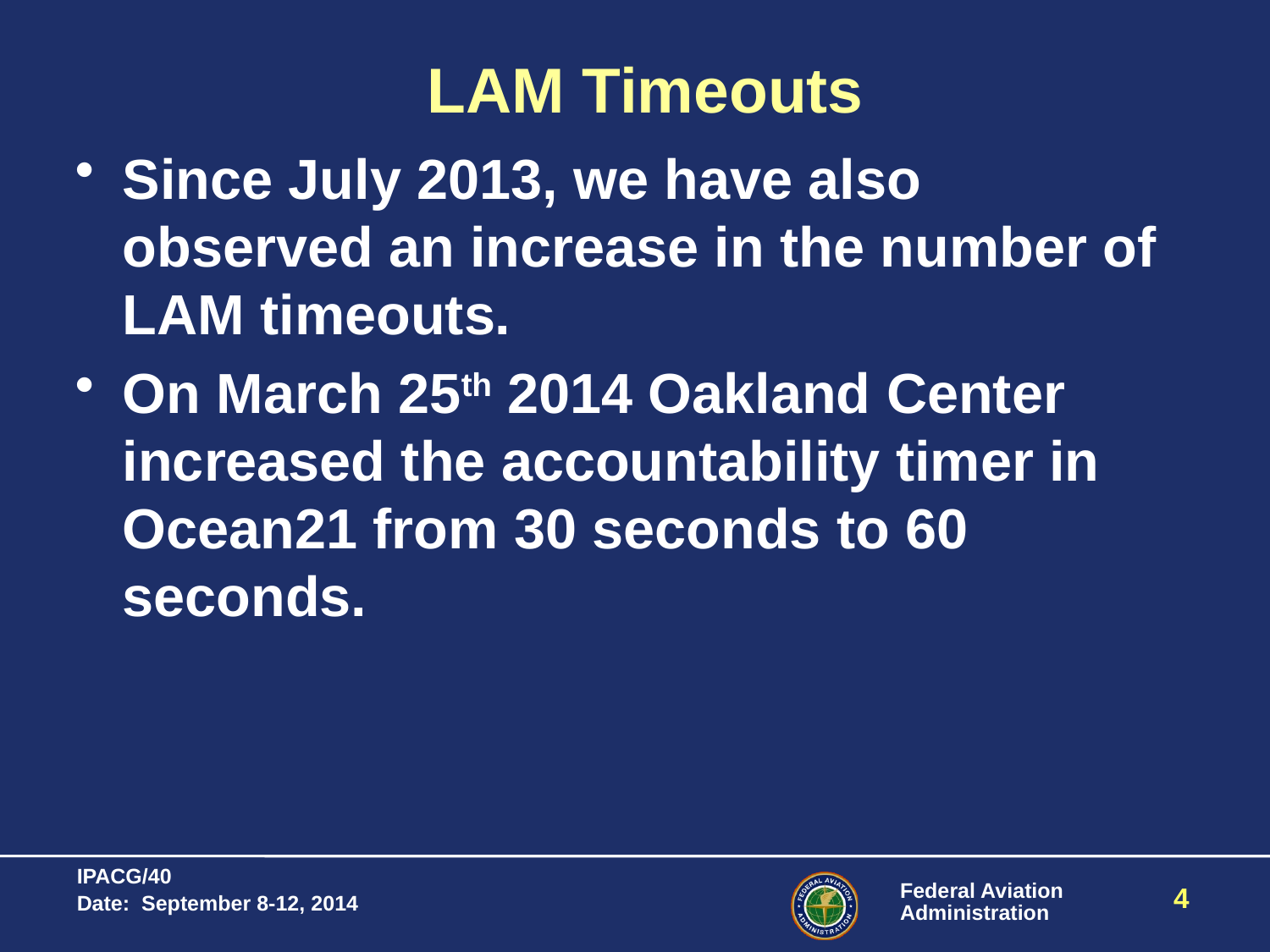

# LAM Timeouts
Since July 2013, we have also observed an increase in the number of LAM timeouts.
On March 25th 2014 Oakland Center increased the accountability timer in Ocean21 from 30 seconds to 60 seconds.
4